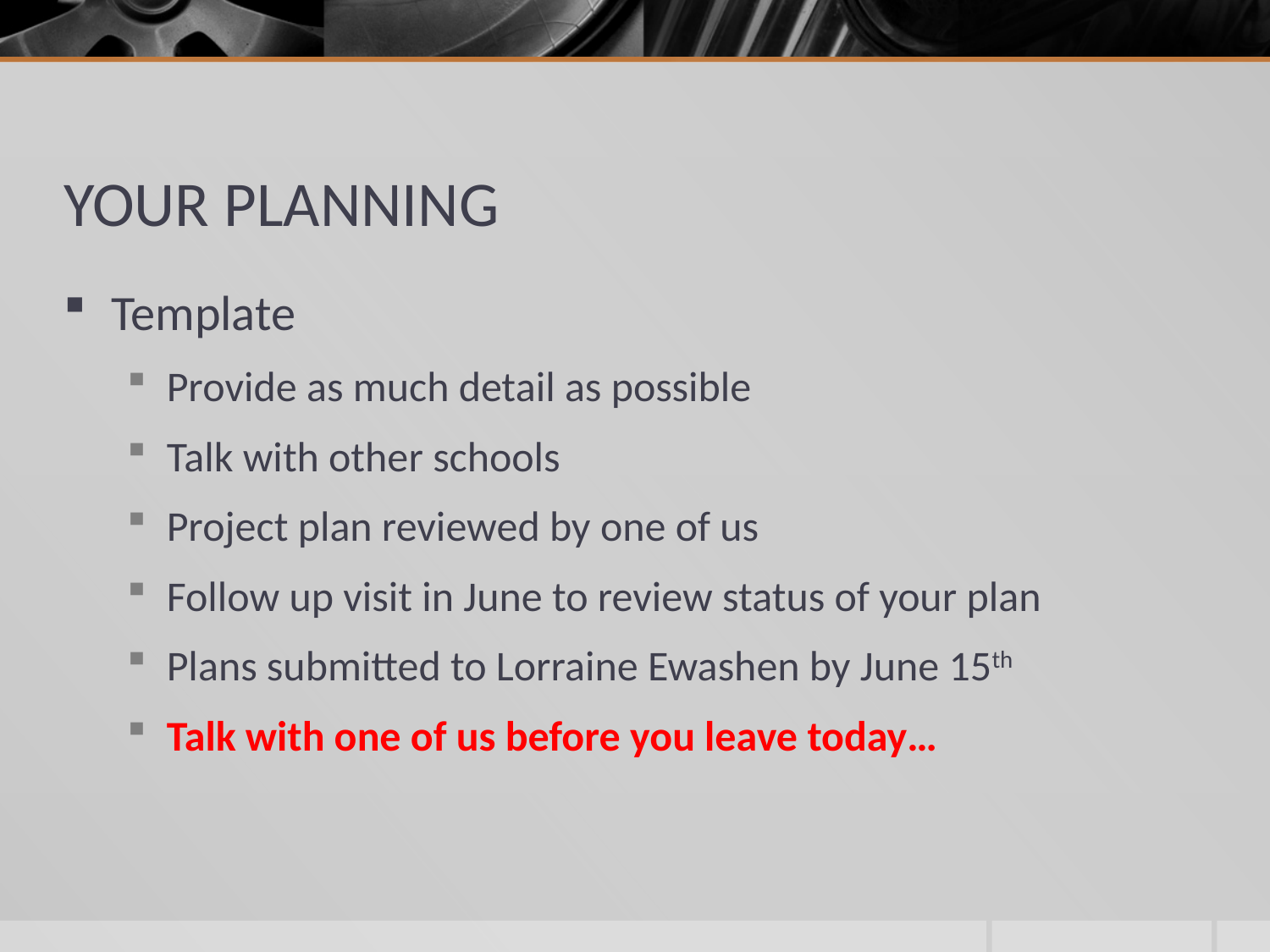

# YOUR PLANNING
Template
Provide as much detail as possible
Talk with other schools
Project plan reviewed by one of us
Follow up visit in June to review status of your plan
Plans submitted to Lorraine Ewashen by June 15th
Talk with one of us before you leave today…